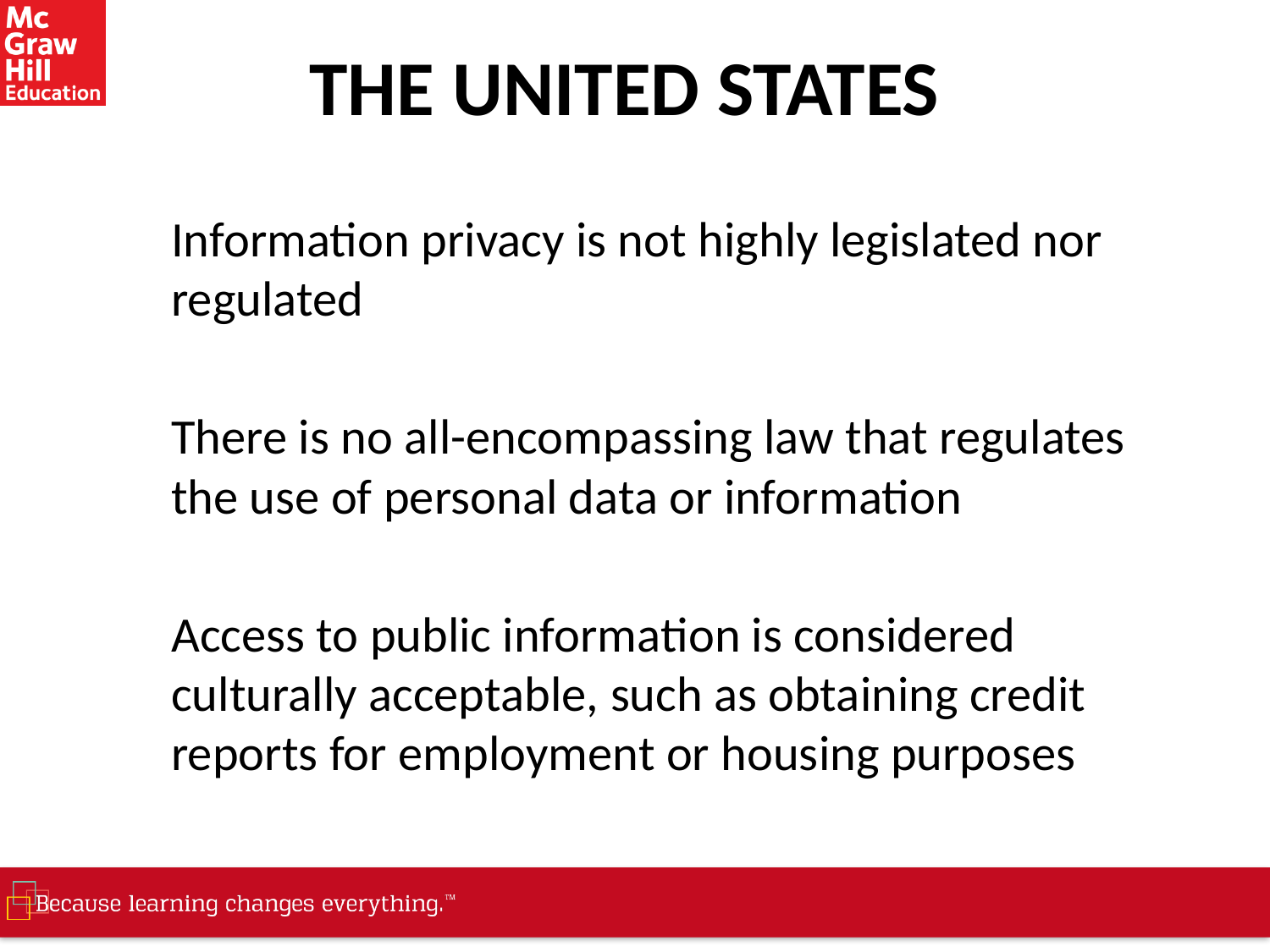

# THE UNITED STATES
Information privacy is not highly legislated nor regulated

There is no all-encompassing law that regulates the use of personal data or information

Access to public information is considered culturally acceptable, such as obtaining credit reports for employment or housing purposes